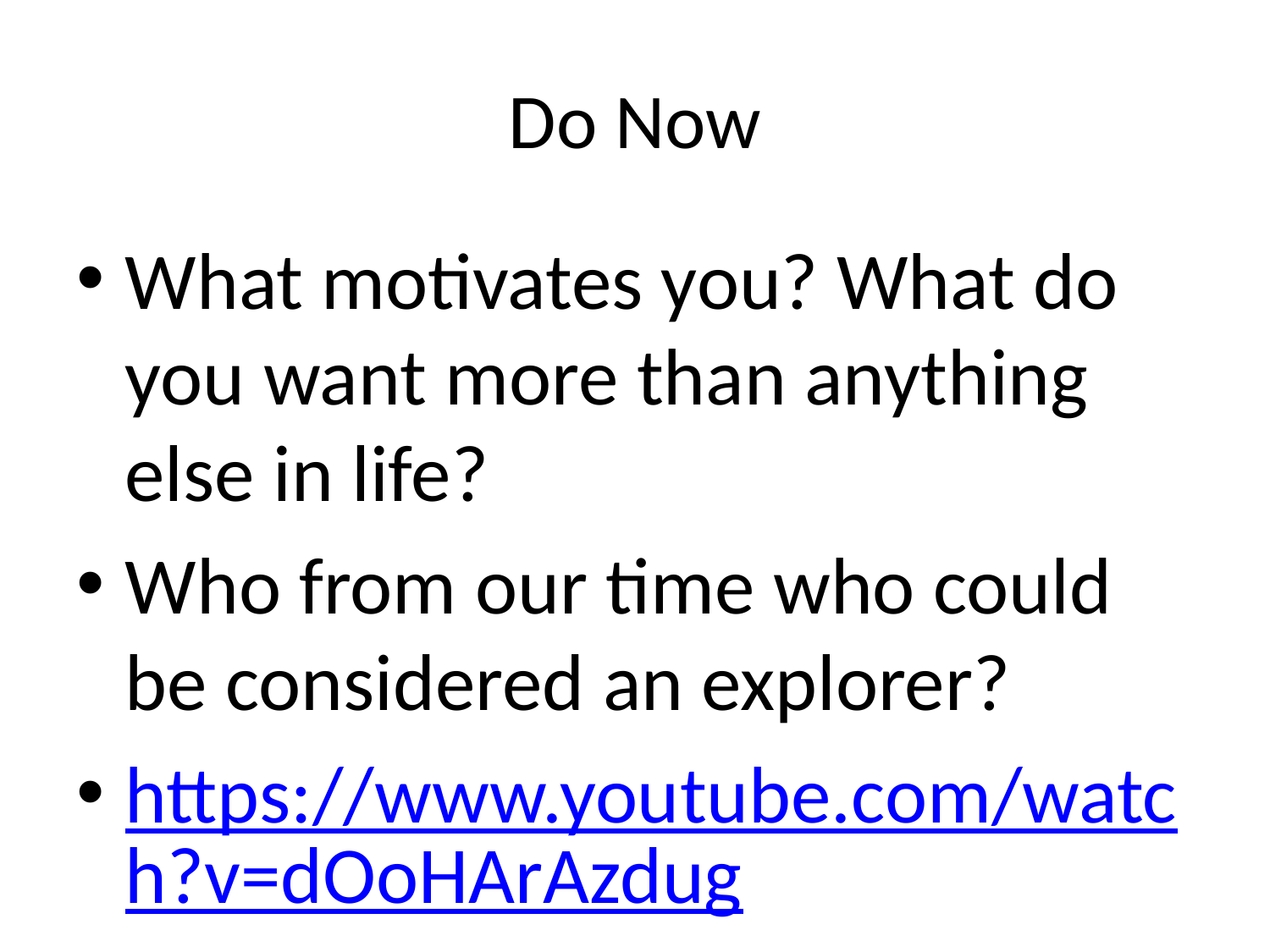

# Do Now
What motivates you? What do you want more than anything else in life?
Who from our time who could be considered an explorer?
https://www.youtube.com/watch?v=dOoHArAzdug